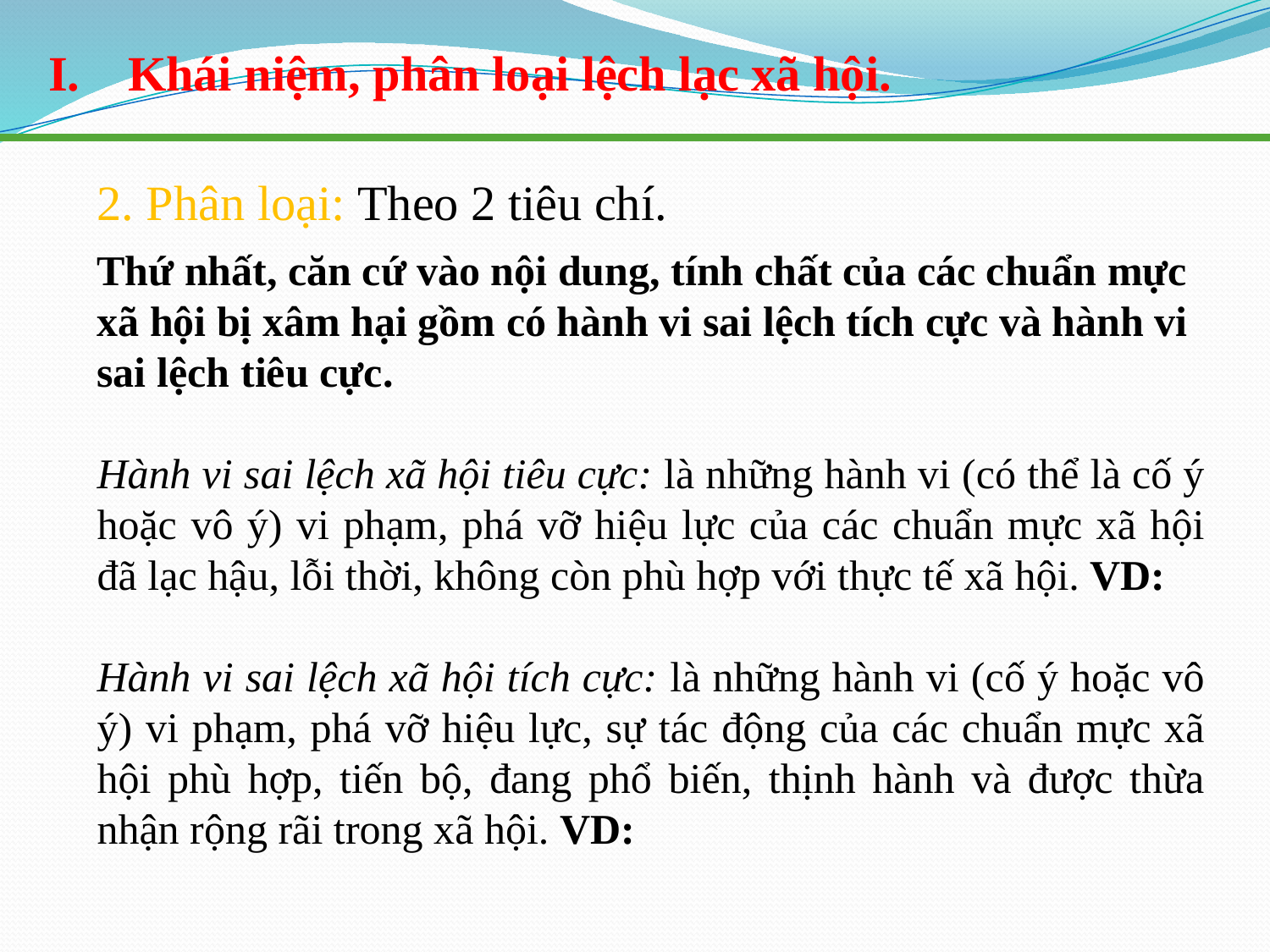

Khái niệm, phân loại lệch lạc xã hội.
2. Phân loại: Theo 2 tiêu chí.
Thứ nhất, căn cứ vào nội dung, tính chất của các chuẩn mực xã hội bị xâm hại gồm có hành vi sai lệch tích cực và hành vi sai lệch tiêu cực.
Hành vi sai lệch xã hội tiêu cực: là những hành vi (có thể là cố ý hoặc vô ý) vi phạm, phá vỡ hiệu lực của các chuẩn mực xã hội đã lạc hậu, lỗi thời, không còn phù hợp với thực tế xã hội. VD:

Hành vi sai lệch xã hội tích cực: là những hành vi (cố ý hoặc vô ý) vi phạm, phá vỡ hiệu lực, sự tác động của các chuẩn mực xã hội phù hợp, tiến bộ, đang phổ biến, thịnh hành và được thừa nhận rộng rãi trong xã hội. VD: